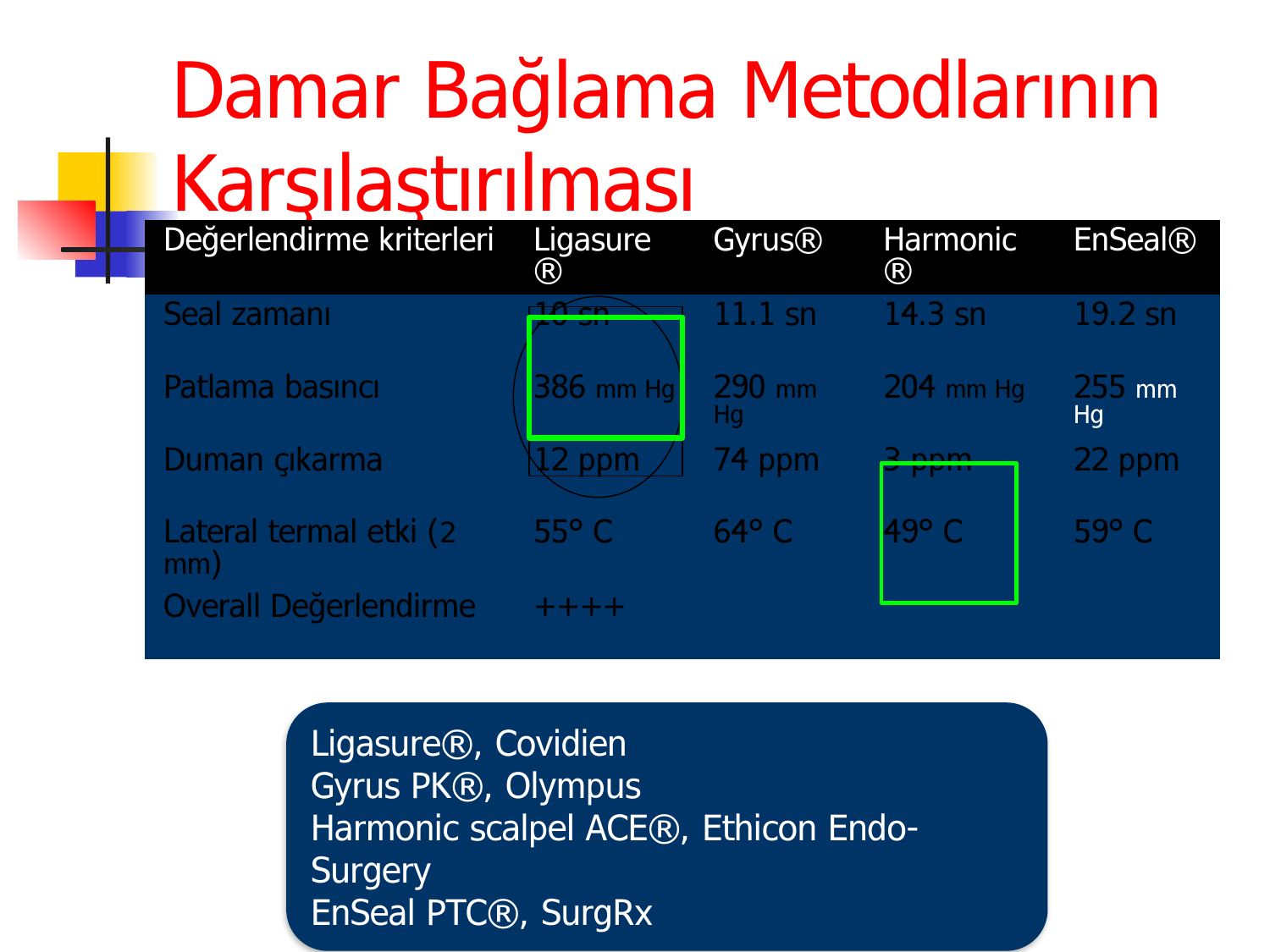

# Damar Bağlama Metodlarının Karşılaştırılması
| Değerlendirme kriterleri | Ligasure® | Gyrus® | Harmonic® | EnSeal® |
| --- | --- | --- | --- | --- |
| Seal zamanı | 10 sn | 11.1 sn | 14.3 sn | 19.2 sn |
| Patlama basıncı | 386 mm Hg | 290 mm Hg | 204 mm Hg | 255 mm Hg |
| Duman çıkarma | 12 ppm | 74 ppm | 3 ppm | 22 ppm |
| Lateral termal etki (2 mm) | 55° C | 64° C | 49° C | 59° C |
| Overall Değerlendirme | ++++ |  |  |  |

Ligasure®, Covidien
Gyrus PK®, Olympus
Harmonic scalpel ACE®, Ethicon Endo-Surgery
EnSeal PTC®, SurgRx
Lamberton GR, J Endourol, 2008